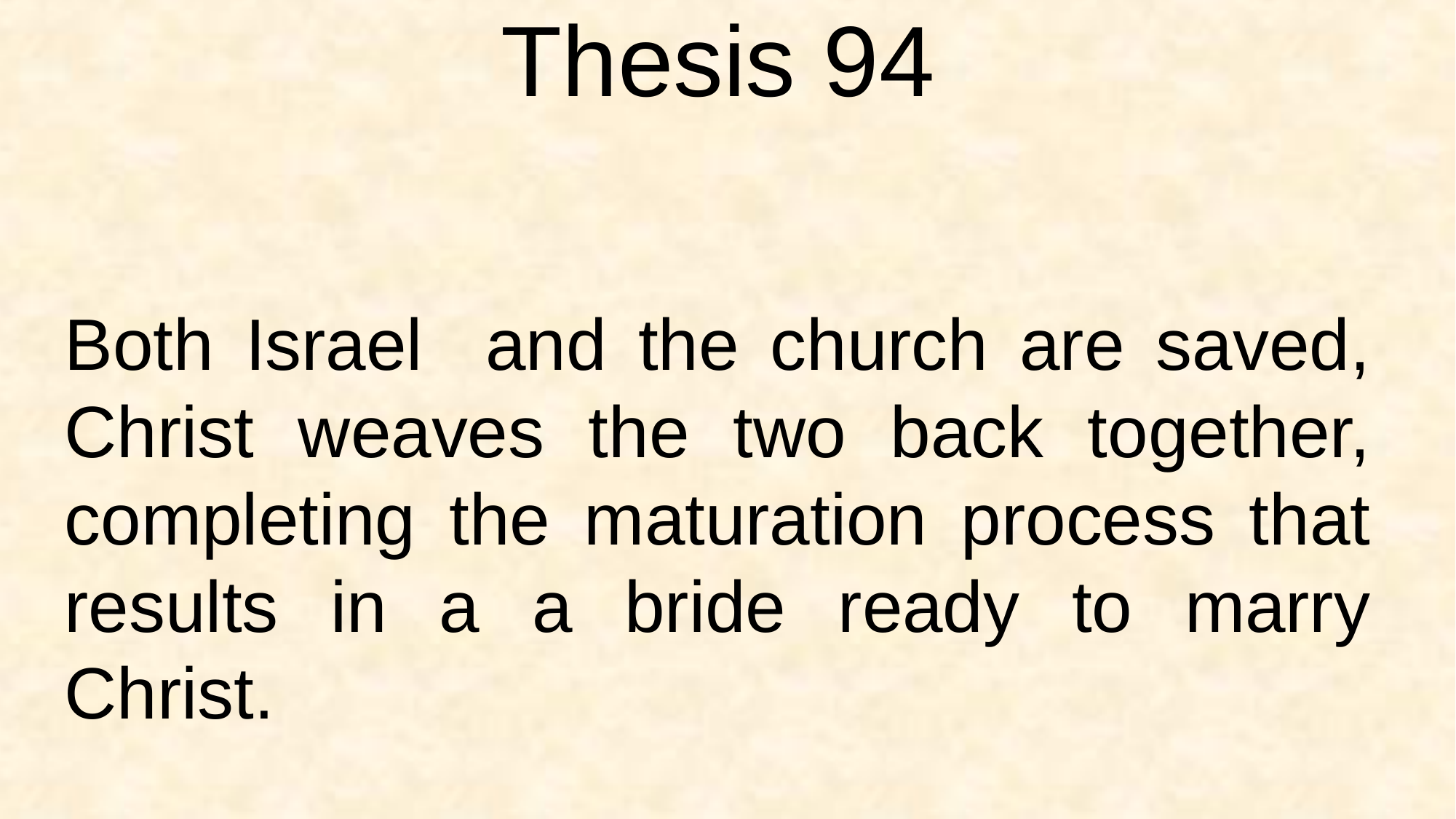

Thesis 94

Both Israel  and the church are saved, Christ weaves the two back together, completing the maturation process that results in a a bride ready to marry Christ.